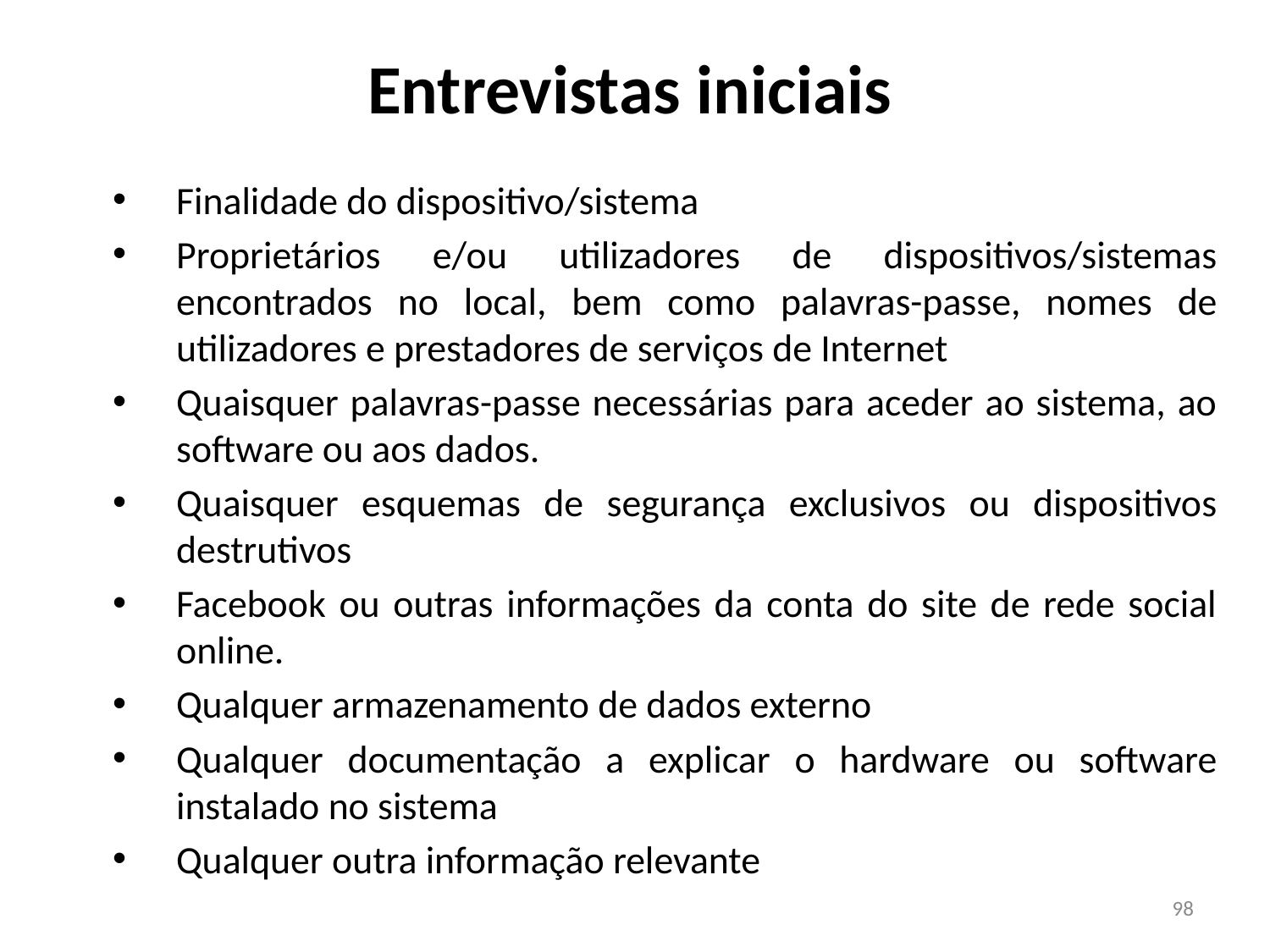

# Entrevistas iniciais
Finalidade do dispositivo/sistema
Proprietários e/ou utilizadores de dispositivos/sistemas encontrados no local, bem como palavras-passe, nomes de utilizadores e prestadores de serviços de Internet
Quaisquer palavras-passe necessárias para aceder ao sistema, ao software ou aos dados.
Quaisquer esquemas de segurança exclusivos ou dispositivos destrutivos
Facebook ou outras informações da conta do site de rede social online.
Qualquer armazenamento de dados externo
Qualquer documentação a explicar o hardware ou software instalado no sistema
Qualquer outra informação relevante
98